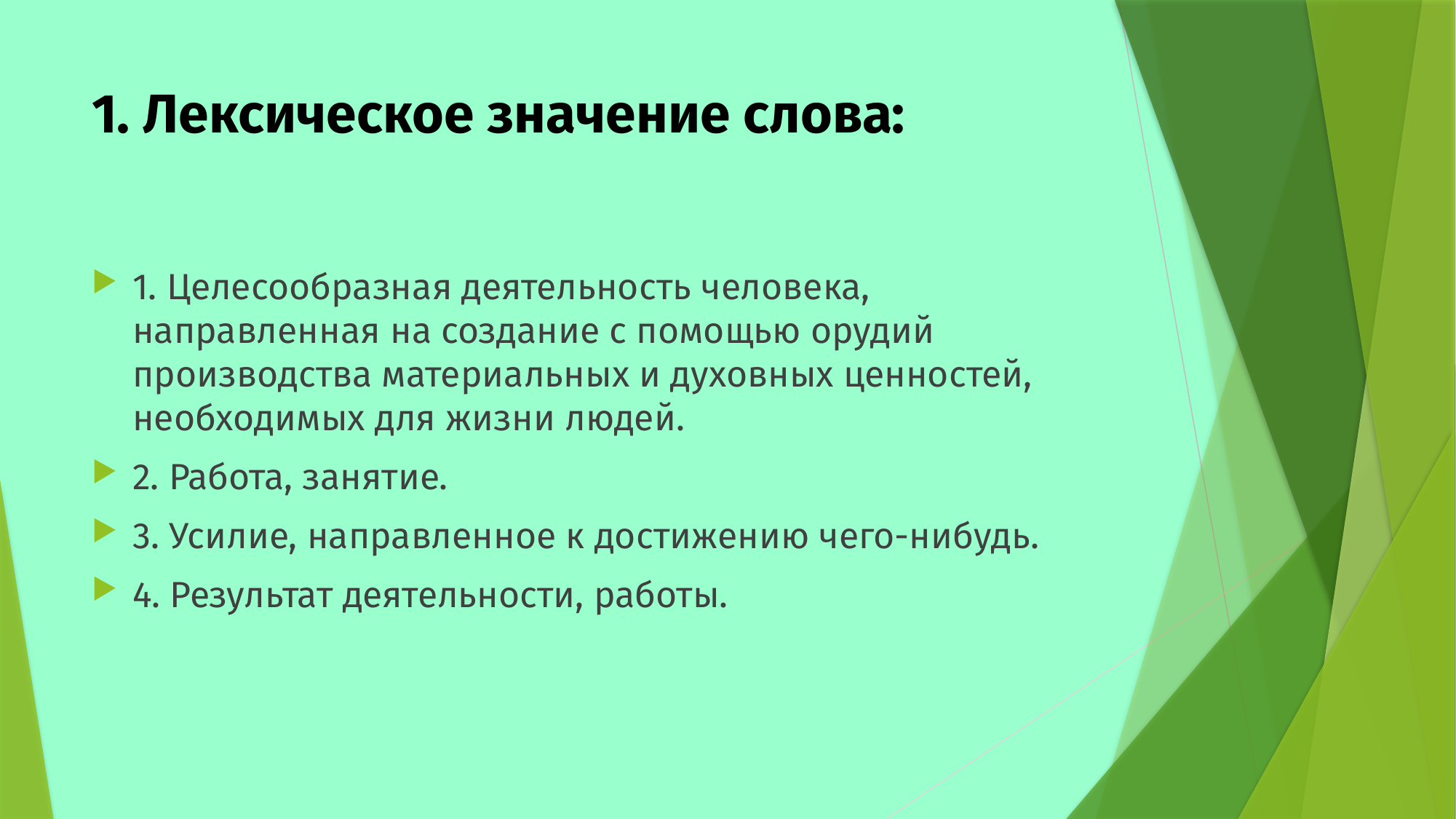

# 1. Лексическое значение слова:
1. Целесообразная деятельность человека, направленная на создание с помощью орудий производства материальных и духовных ценностей, необходимых для жизни людей.
2. Работа, занятие.
3. Усилие, направленное к достижению чего-нибудь.
4. Результат деятельности, работы.